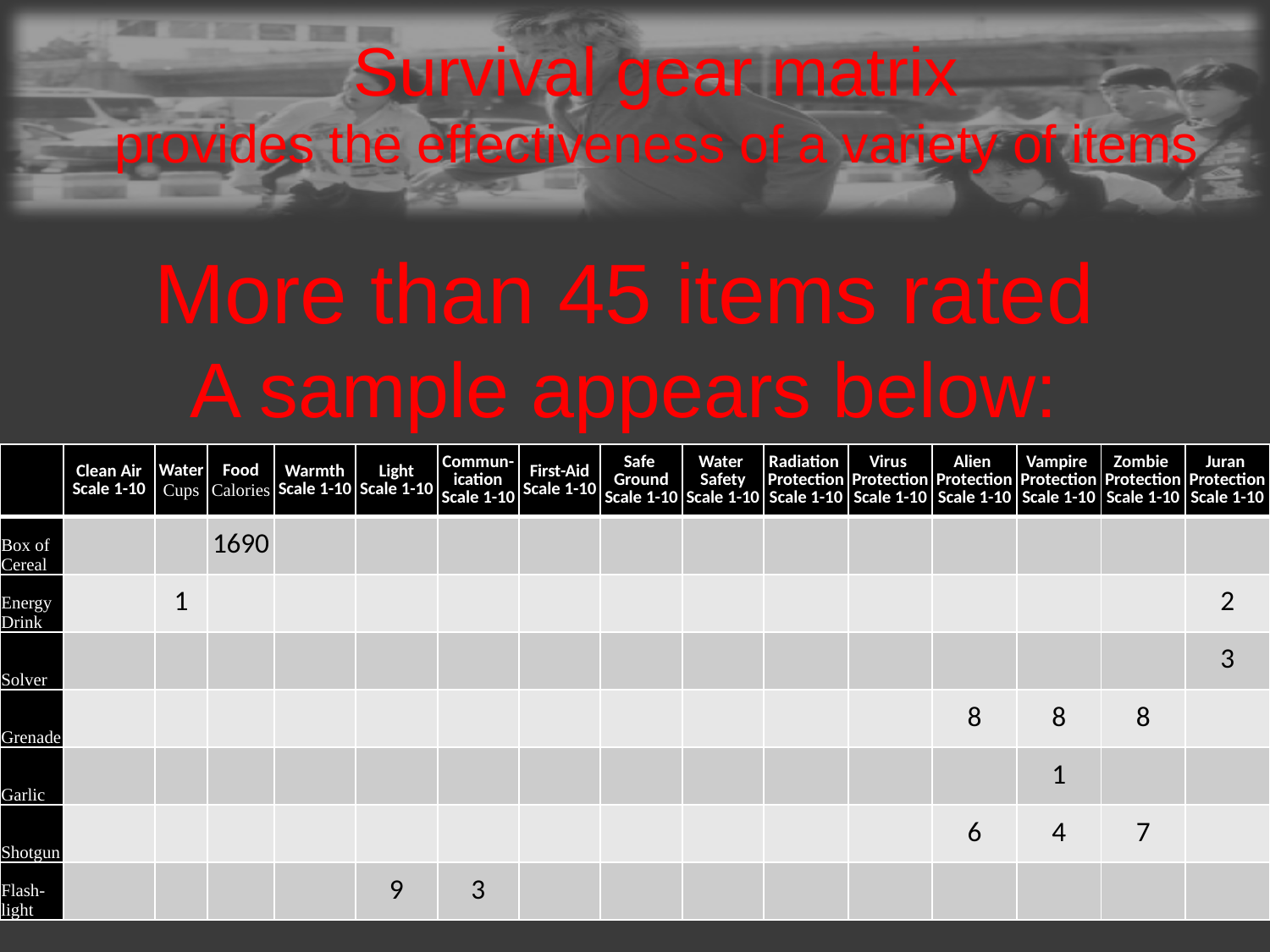

# Survival gear matrix provides the effectiveness of a variety of items
More than 45 items rated
A sample appears below:
|  | Clean Air Scale 1-10 | Water Cups | Food Calories | Warmth Scale 1-10 | Light Scale 1-10 | Commun- ication Scale 1-10 | First-Aid Scale 1-10 | Safe Ground Scale 1-10 | Water Safety Scale 1-10 | Radiation Protection Scale 1-10 | Virus Protection Scale 1-10 | Alien Protection Scale 1-10 | Vampire Protection Scale 1-10 | Zombie Protection Scale 1-10 | Juran Protection Scale 1-10 |
| --- | --- | --- | --- | --- | --- | --- | --- | --- | --- | --- | --- | --- | --- | --- | --- |
| Box of Cereal |  |  | 1690 |  |  |  |  |  |  |  |  |  |  |  |  |
| Energy Drink |  | 1 |  |  |  |  |  |  |  |  |  |  |  |  | 2 |
| Solver |  |  |  |  |  |  |  |  |  |  |  |  |  |  | 3 |
| Grenade |  |  |  |  |  |  |  |  |  |  |  | 8 | 8 | 8 |  |
| Garlic |  |  |  |  |  |  |  |  |  |  |  |  | 1 |  |  |
| Shotgun |  |  |  |  |  |  |  |  |  |  |  | 6 | 4 | 7 |  |
| Flash-light |  |  |  |  | 9 | 3 |  |  |  |  |  |  |  |  |  |